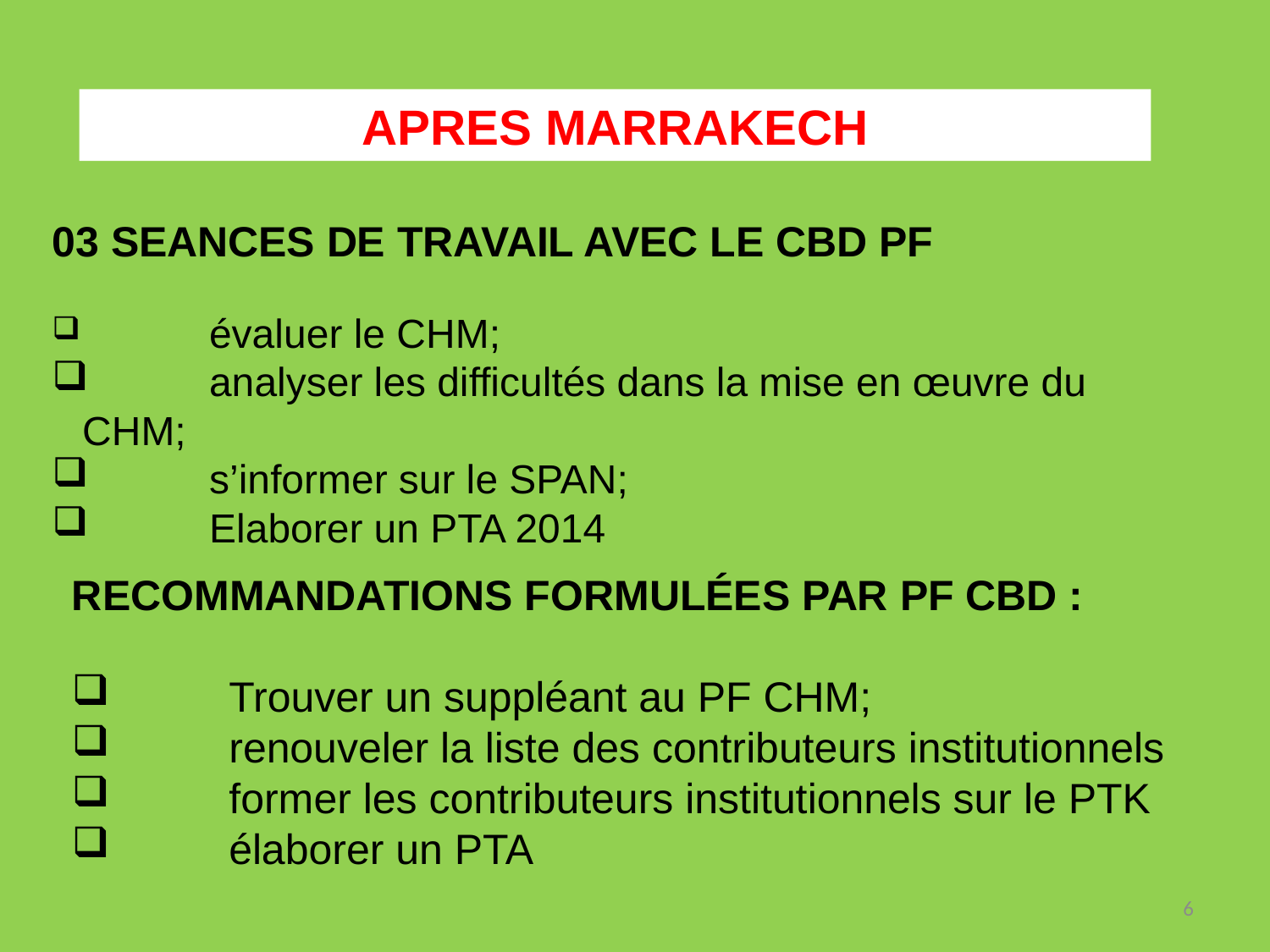

APRES MARRAKECH
03 SEANCES DE TRAVAIL AVEC LE CBD PF

	évaluer le CHM;
	analyser les difficultés dans la mise en œuvre du CHM;
	s’informer sur le SPAN;
	Elaborer un PTA 2014
RECOMMANDATIONS FORMULÉES PAR PF CBD :

	Trouver un suppléant au PF CHM;
	renouveler la liste des contributeurs institutionnels
	former les contributeurs institutionnels sur le PTK
	élaborer un PTA
6